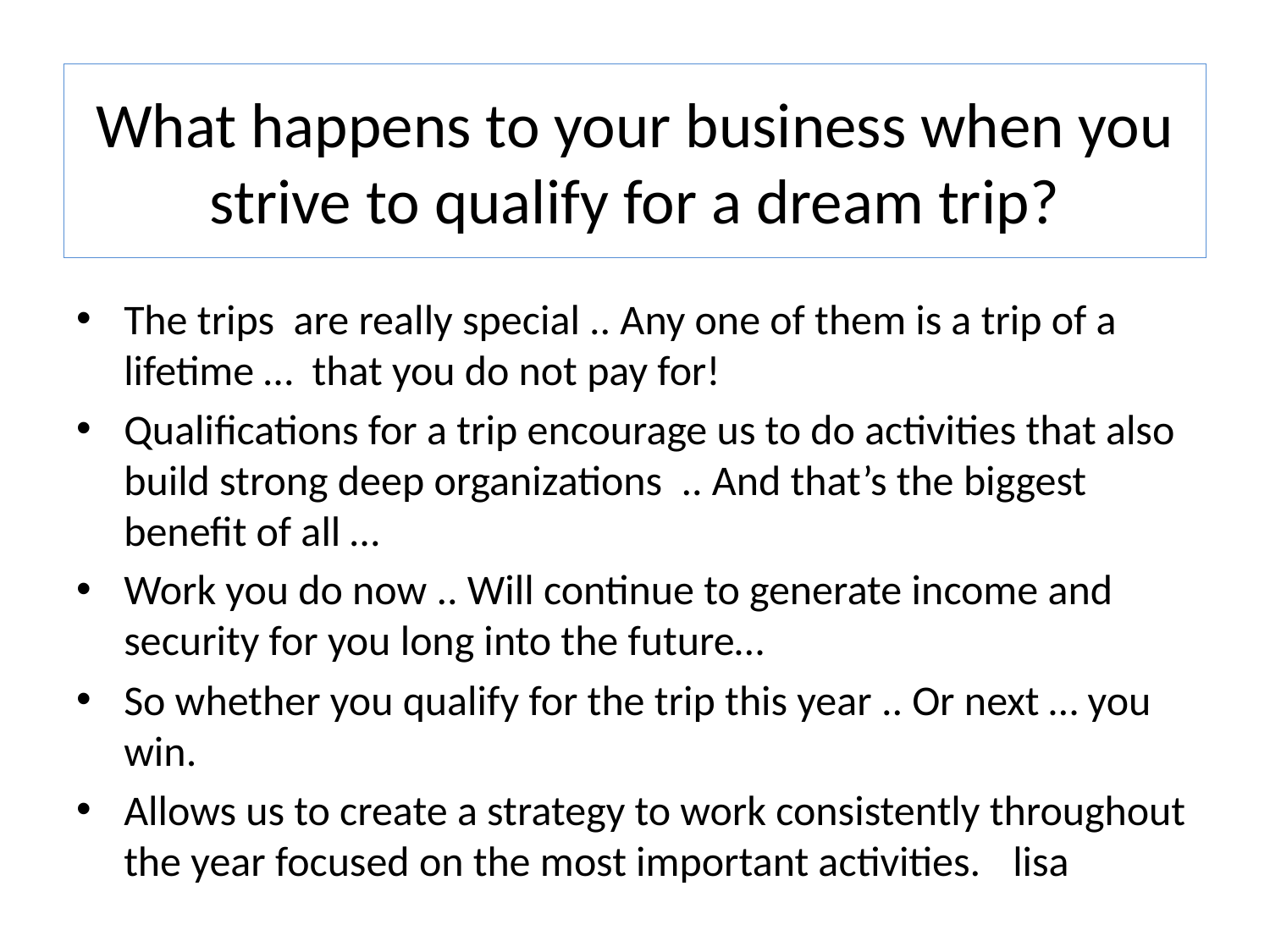

# What happens to your business when you strive to qualify for a dream trip?
The trips  are really special .. Any one of them is a trip of a lifetime …  that you do not pay for!
Qualifications for a trip encourage us to do activities that also build strong deep organizations  .. And that’s the biggest benefit of all …
Work you do now .. Will continue to generate income and security for you long into the future…
So whether you qualify for the trip this year .. Or next … you win.
Allows us to create a strategy to work consistently throughout the year focused on the most important activities. 	lisa